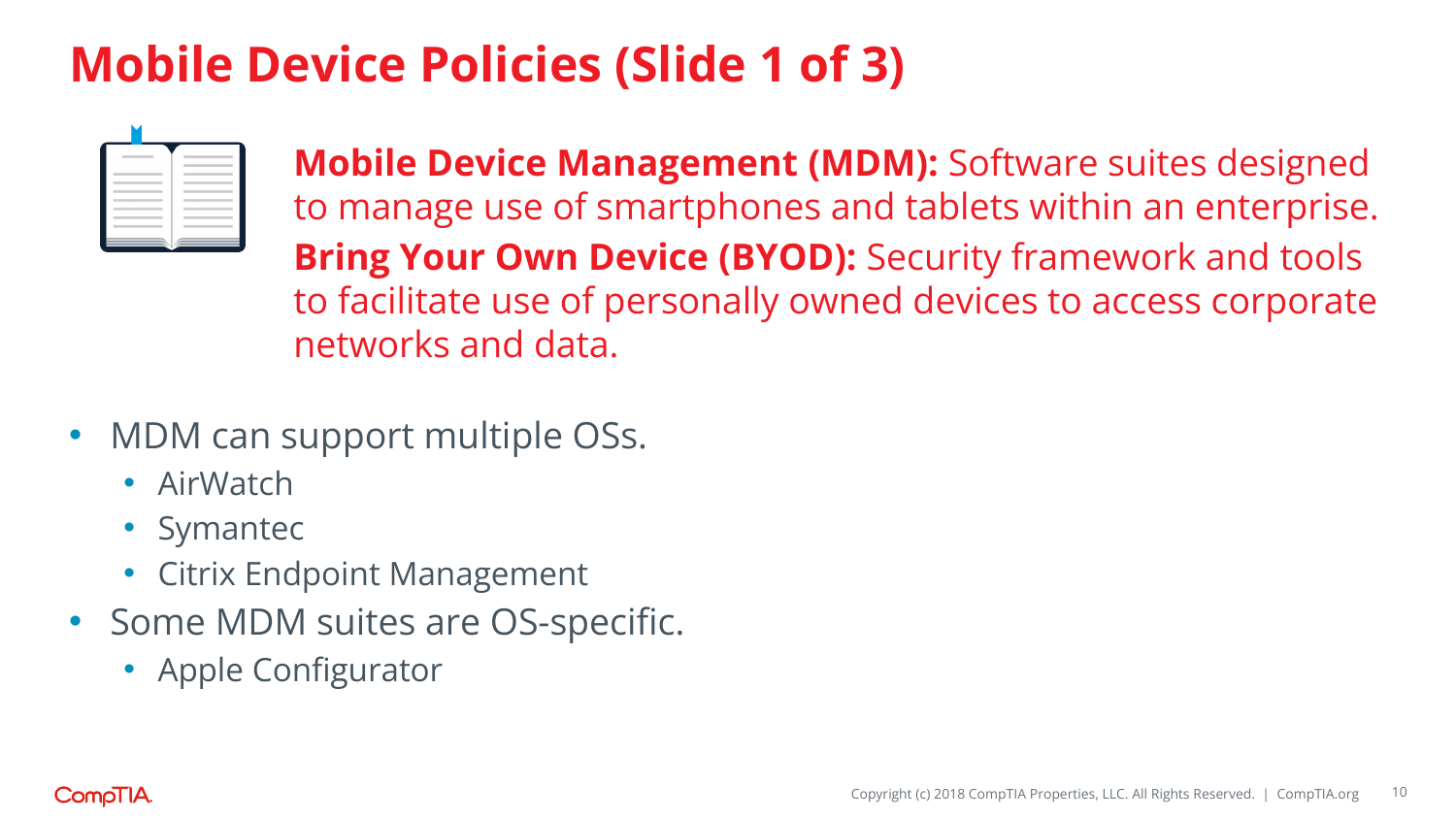

# Mobile Device Policies (Slide 1 of 3)
Mobile Device Management (MDM): Software suites designed to manage use of smartphones and tablets within an enterprise.
Bring Your Own Device (BYOD): Security framework and tools to facilitate use of personally owned devices to access corporate networks and data.
MDM can support multiple OSs.
AirWatch
Symantec
Citrix Endpoint Management
Some MDM suites are OS-specific.
Apple Configurator
10